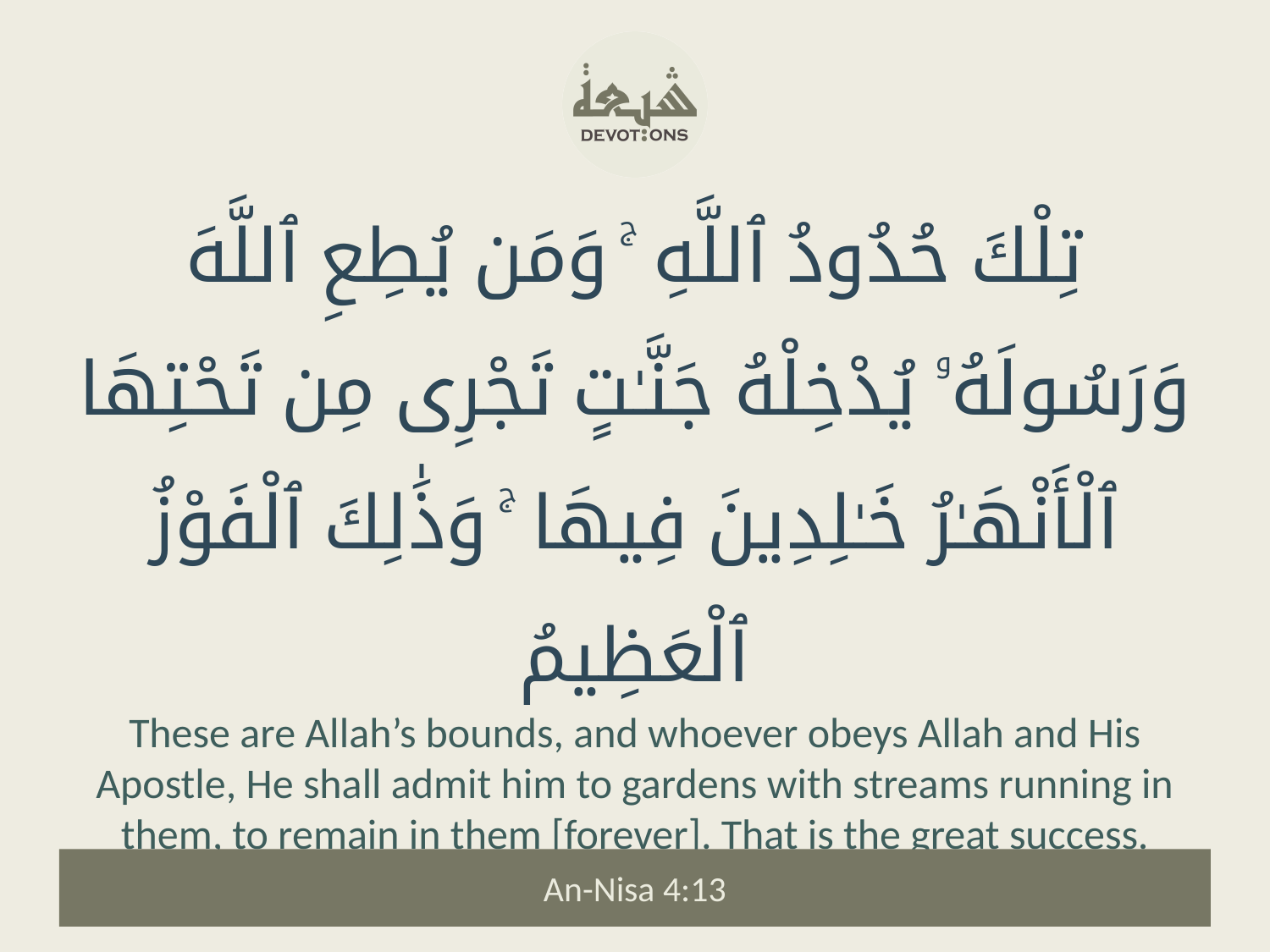

تِلْكَ حُدُودُ ٱللَّهِ ۚ وَمَن يُطِعِ ٱللَّهَ وَرَسُولَهُۥ يُدْخِلْهُ جَنَّـٰتٍ تَجْرِى مِن تَحْتِهَا ٱلْأَنْهَـٰرُ خَـٰلِدِينَ فِيهَا ۚ وَذَٰلِكَ ٱلْفَوْزُ ٱلْعَظِيمُ
These are Allah’s bounds, and whoever obeys Allah and His Apostle, He shall admit him to gardens with streams running in them, to remain in them [forever]. That is the great success.
An-Nisa 4:13